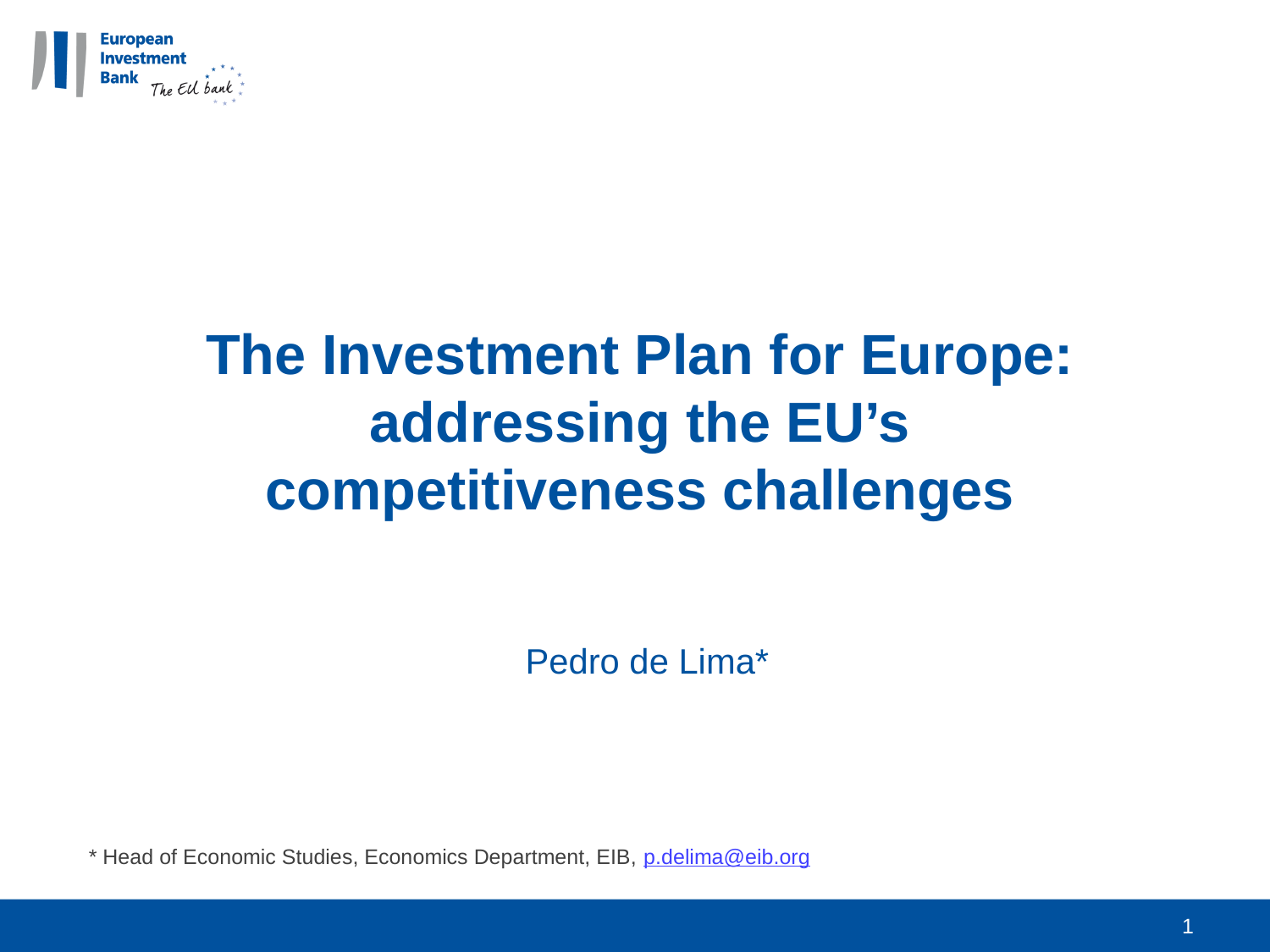

The Investment Plan for Europe:
addressing the EU’s
competitiveness challenges
Pedro de Lima*
* Head of Economic Studies, Economics Department, EIB, p.delima@eib.org
1